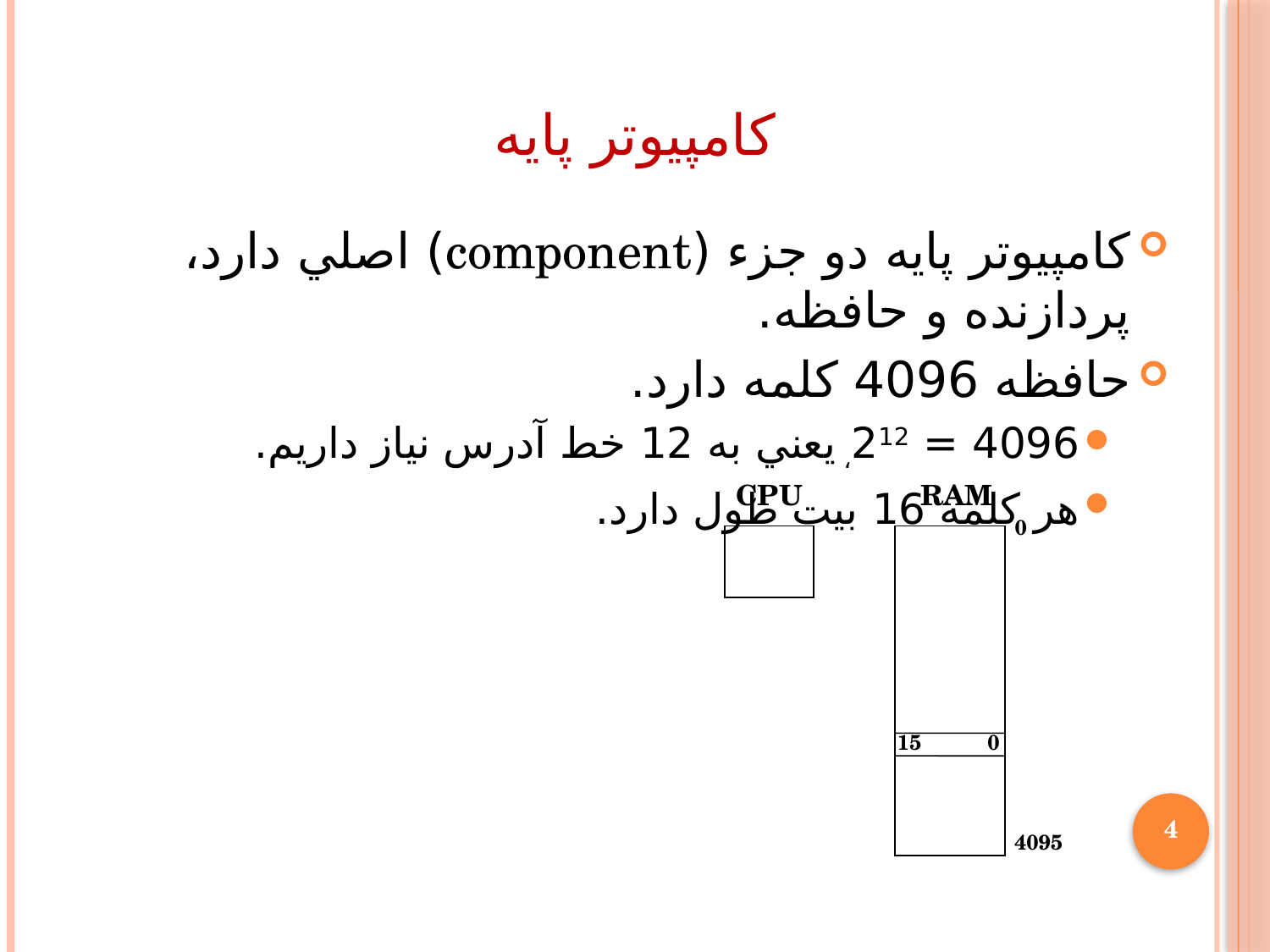

# کامپيوتر پايه
کامپيوتر پايه دو جزء (component) اصلي دارد، پردازنده و حافظه.
حافظه 4096 کلمه دارد.
4096 = 212، يعني به 12 خط آدرس نياز داريم.
هر کلمه 16 بيت طول دارد.
RAM
CPU
0

15
0

4
4095